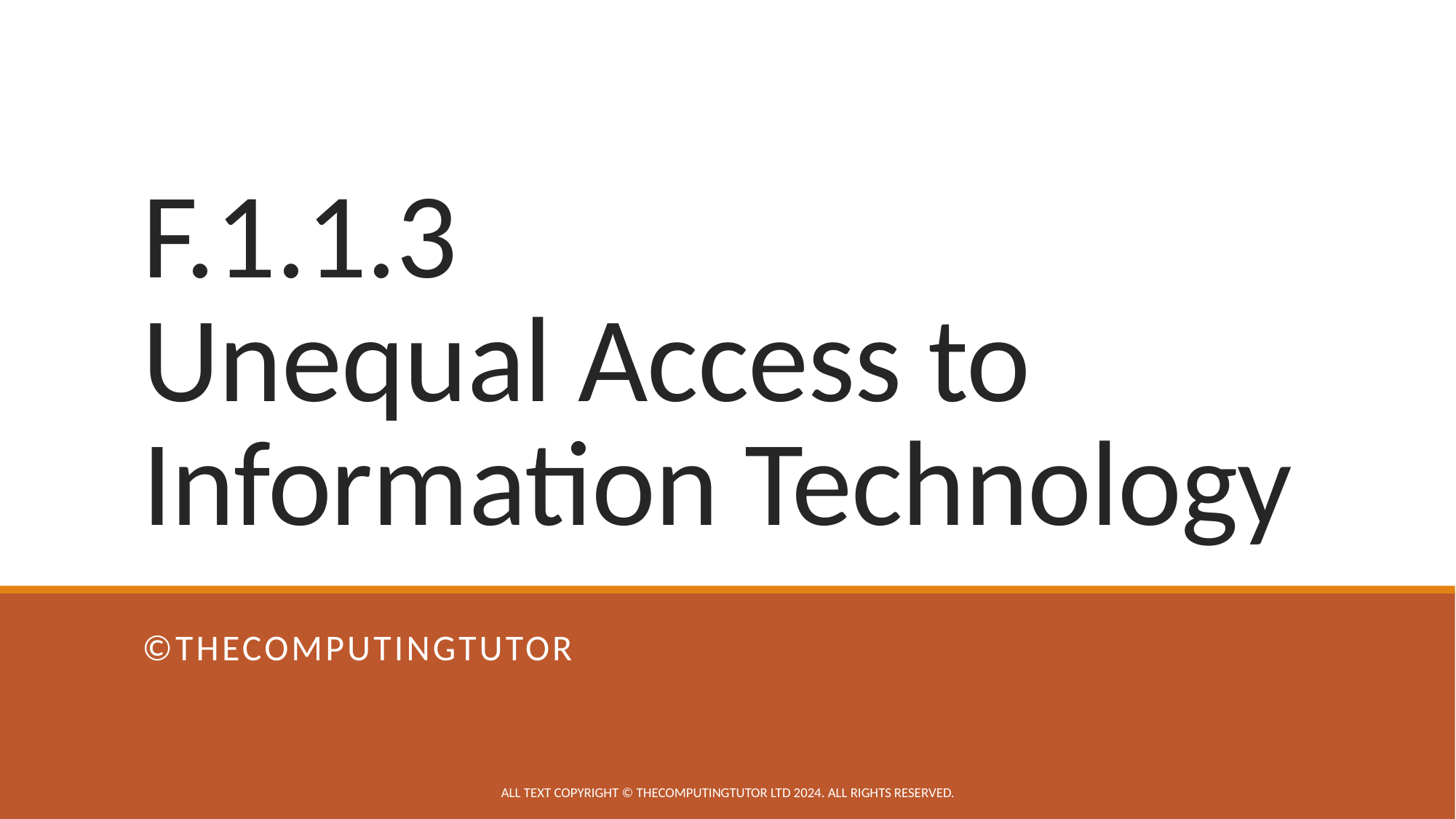

# F.1.1.3 Unequal Access to Information Technology

©TheComputingTutor

All text copyright © TheComputingTutor Ltd 2024. All rights Reserved.